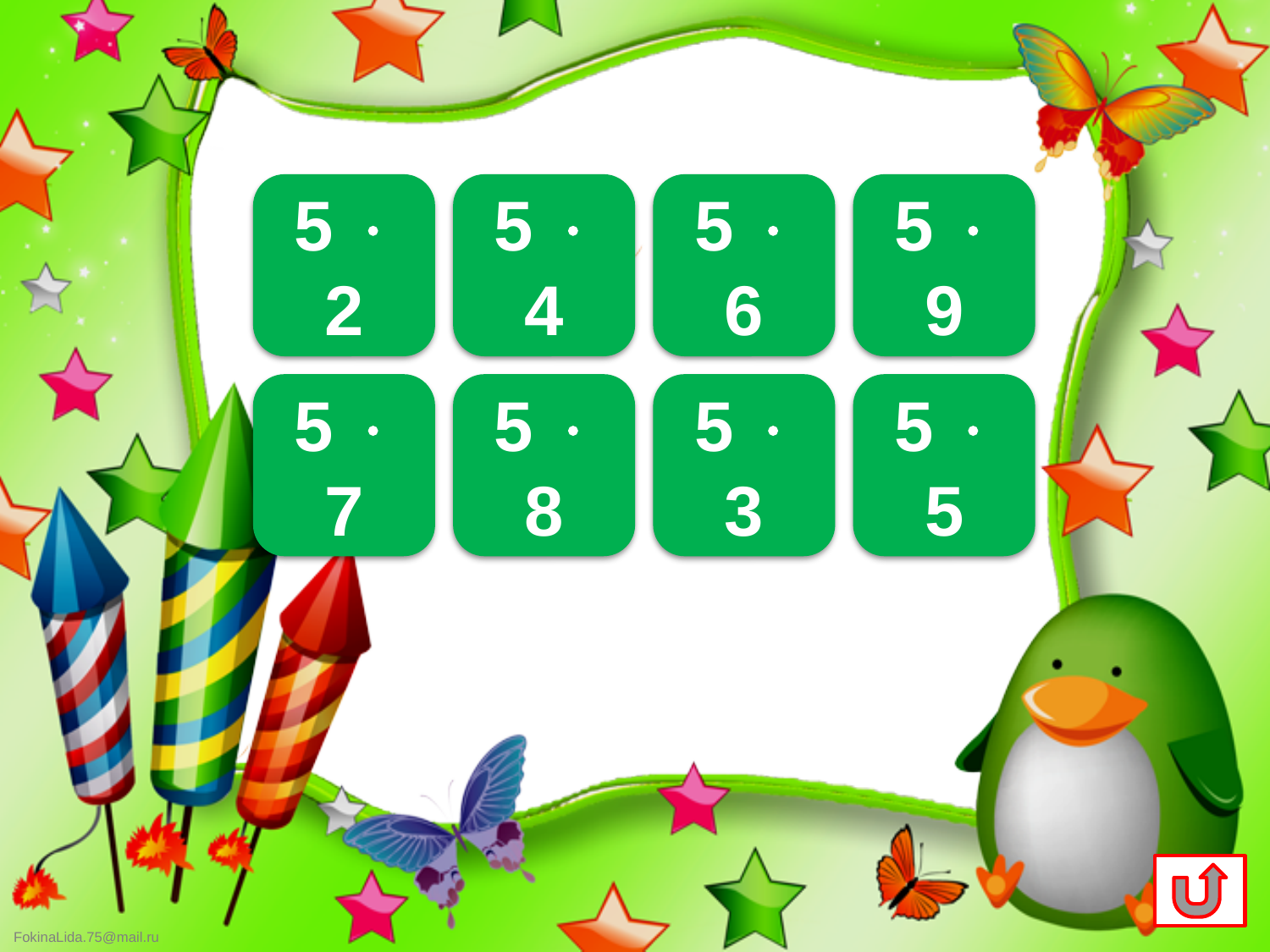

10
20
30
45
5 ⋅ 2
5 ⋅ 4
5 ⋅ 6
5 ⋅ 9

35
40
15
25
5 ⋅ 7
5 ⋅ 8
5 ⋅ 3
5 ⋅ 5